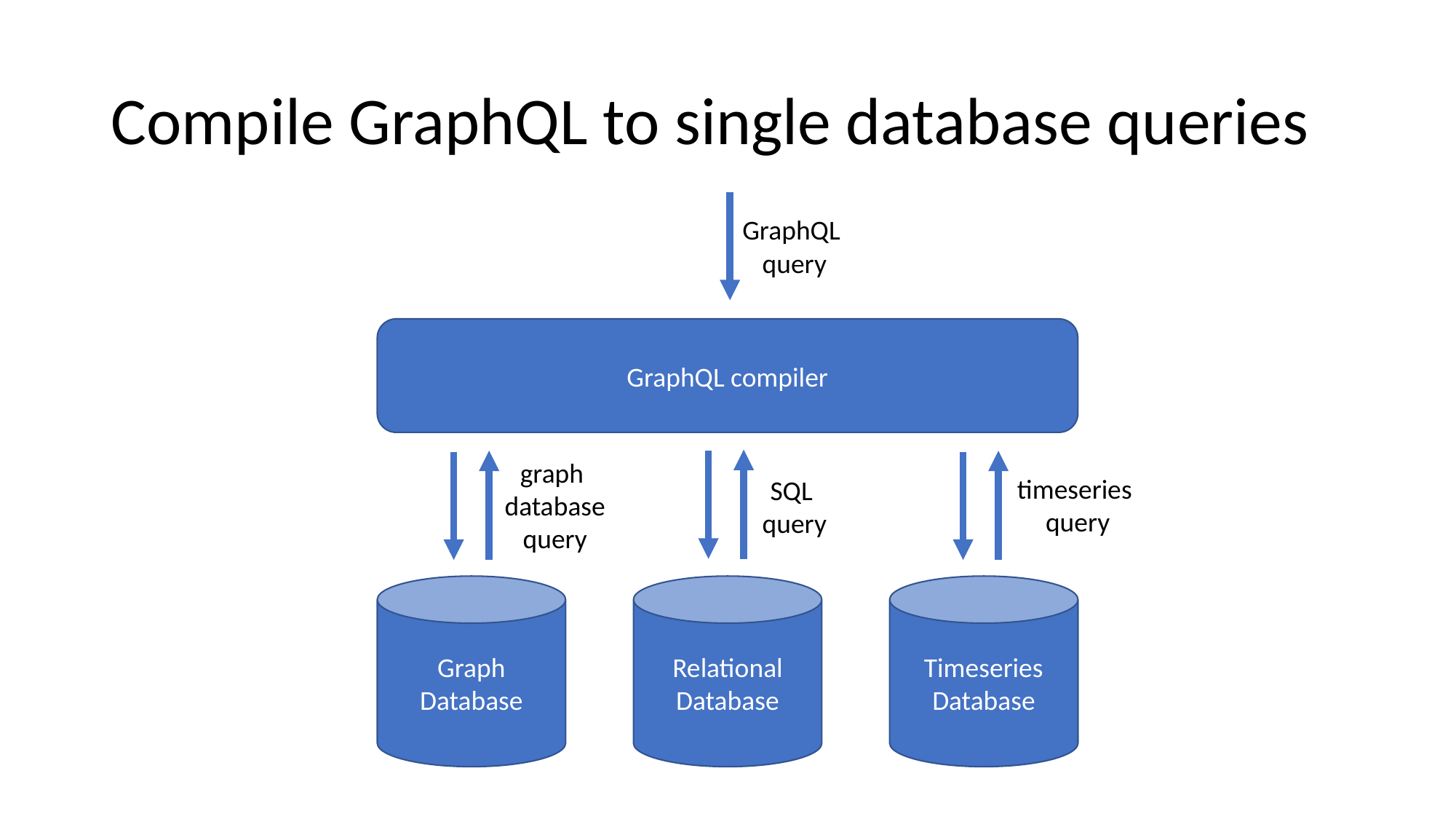

# Compile GraphQL to single database queries
GraphQL
query
GraphQL compiler
Graph Database
Relational Database
Timeseries Database
graph
database
query
timeseries
query
SQL
query